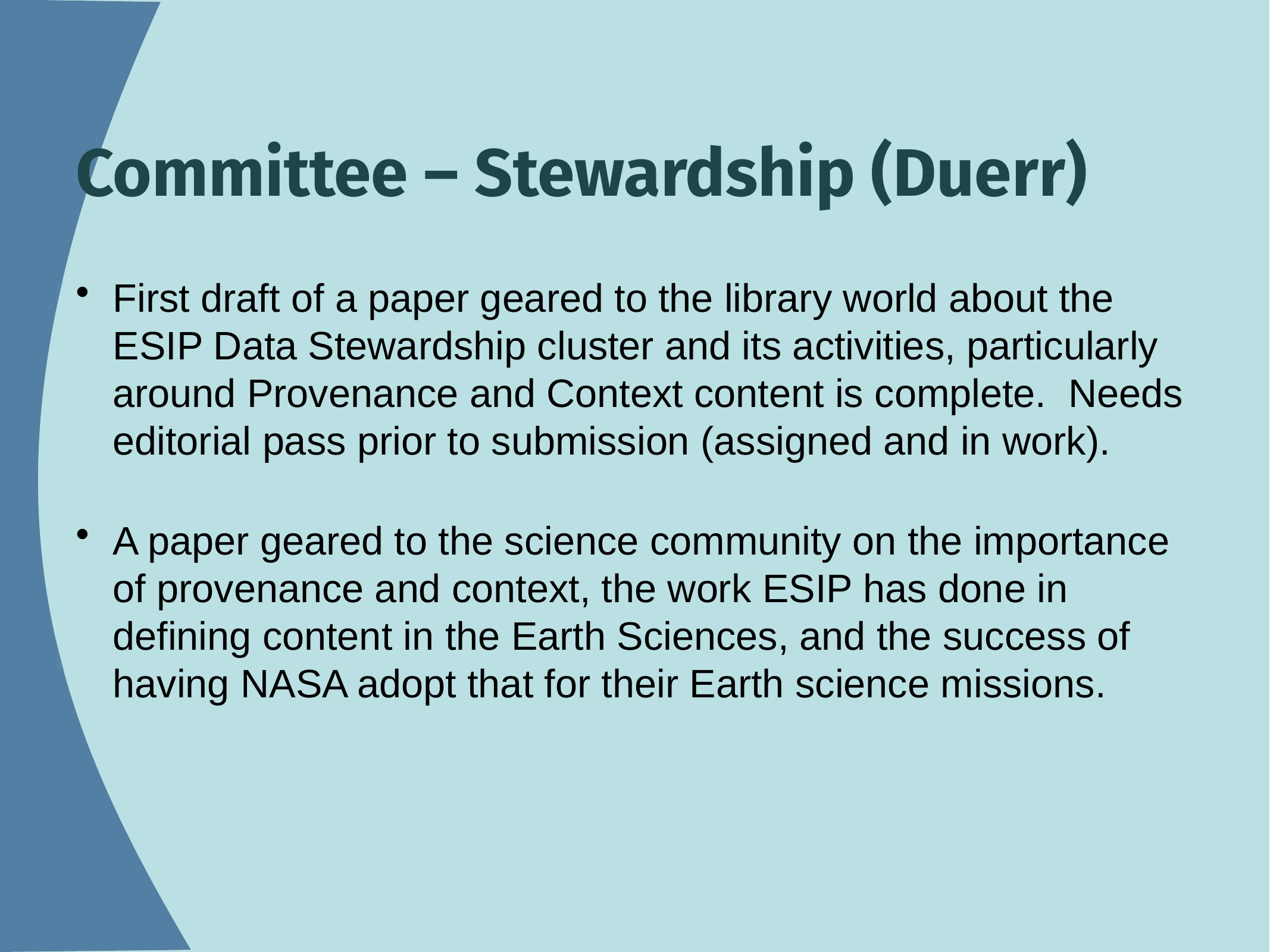

# Committee – Stewardship (Duerr)
First draft of a paper geared to the library world about the ESIP Data Stewardship cluster and its activities, particularly around Provenance and Context content is complete.  Needs editorial pass prior to submission (assigned and in work).
A paper geared to the science community on the importance of provenance and context, the work ESIP has done in defining content in the Earth Sciences, and the success of having NASA adopt that for their Earth science missions.